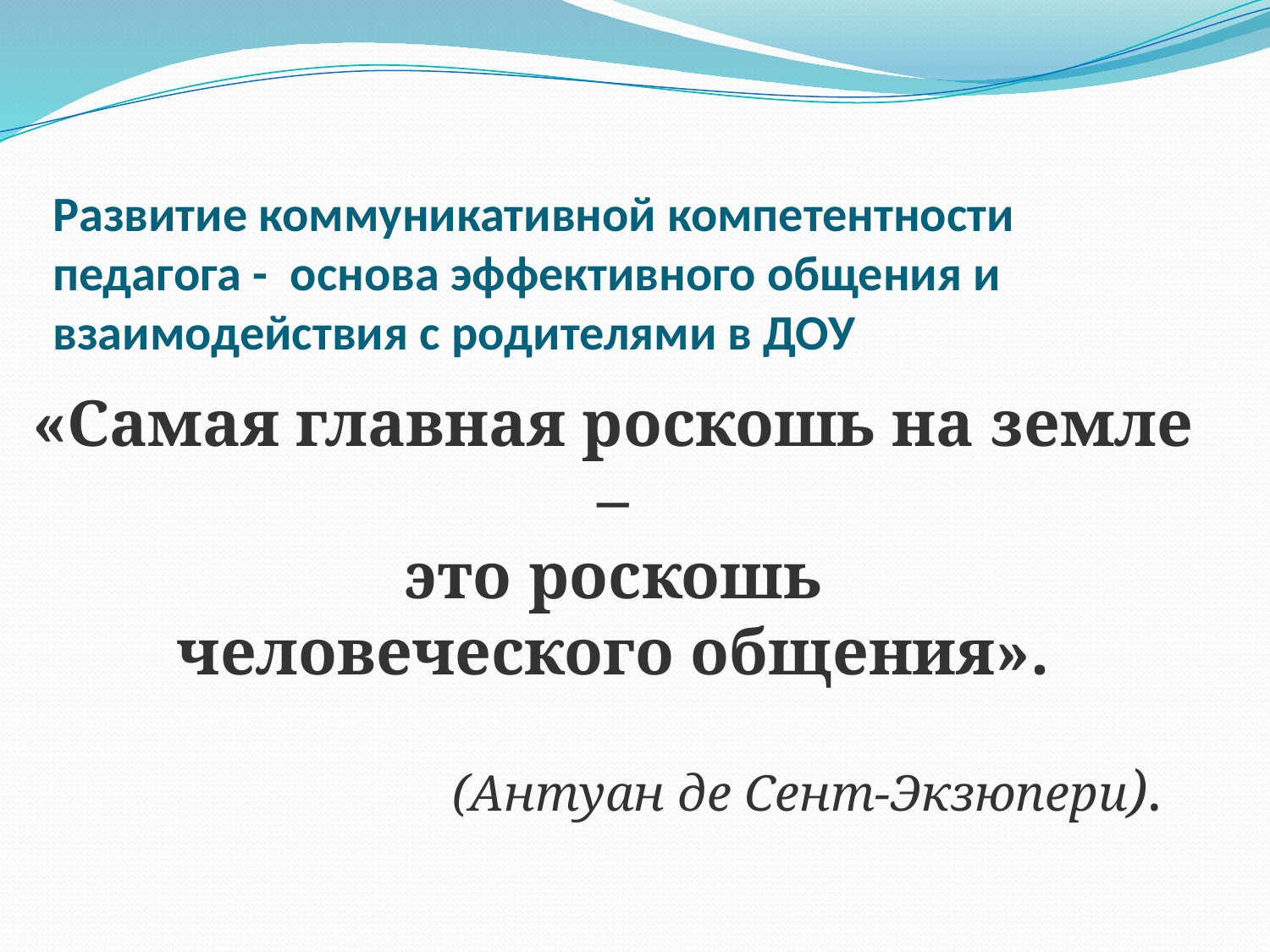

# Развитие коммуникативной компетентности педагога -  основа эффективного общения и взаимодействия с родителями в ДОУ
«Самая главная роскошь на земле –
это роскошь человеческого общения».

                              (Антуан де Сент-Экзюпери).